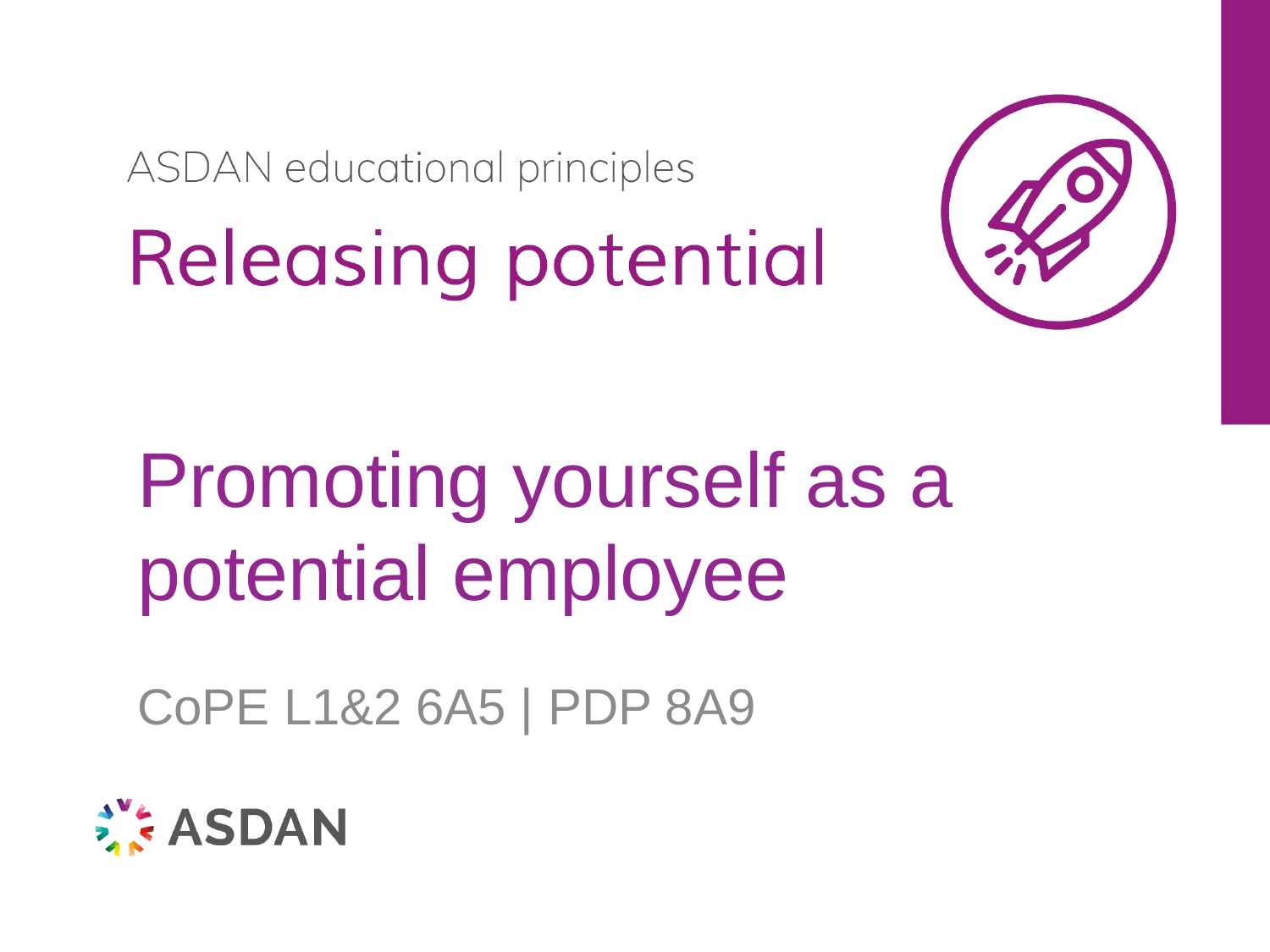

# Promoting yourself as a potential employee
CoPE L1&2 6A5 | PDP 8A9